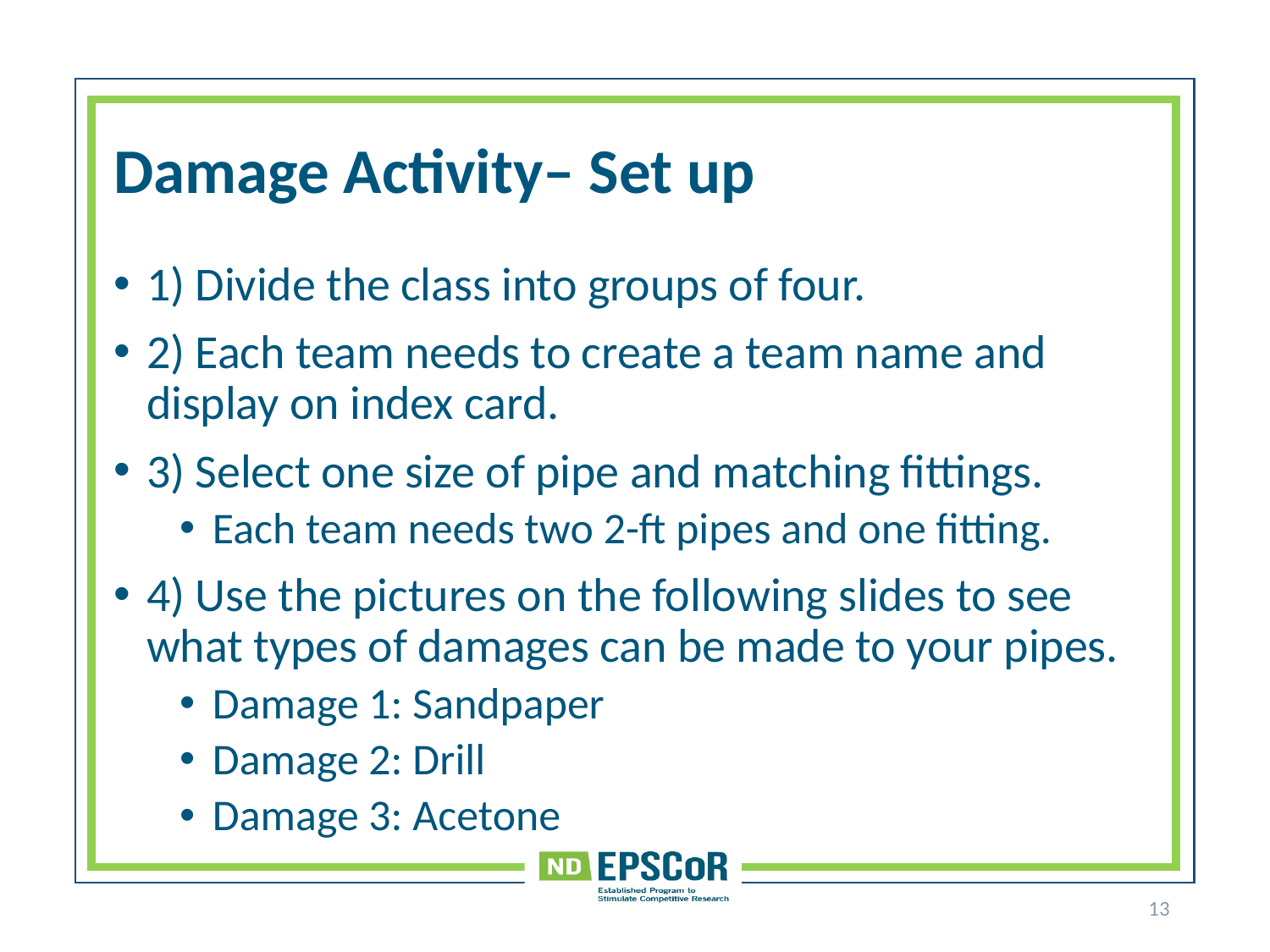

# Damage Activity– Set up
1) Divide the class into groups of four.
2) Each team needs to create a team name and display on index card.
3) Select one size of pipe and matching fittings.
Each team needs two 2-ft pipes and one fitting.
4) Use the pictures on the following slides to see what types of damages can be made to your pipes.
Damage 1: Sandpaper
Damage 2: Drill
Damage 3: Acetone

13